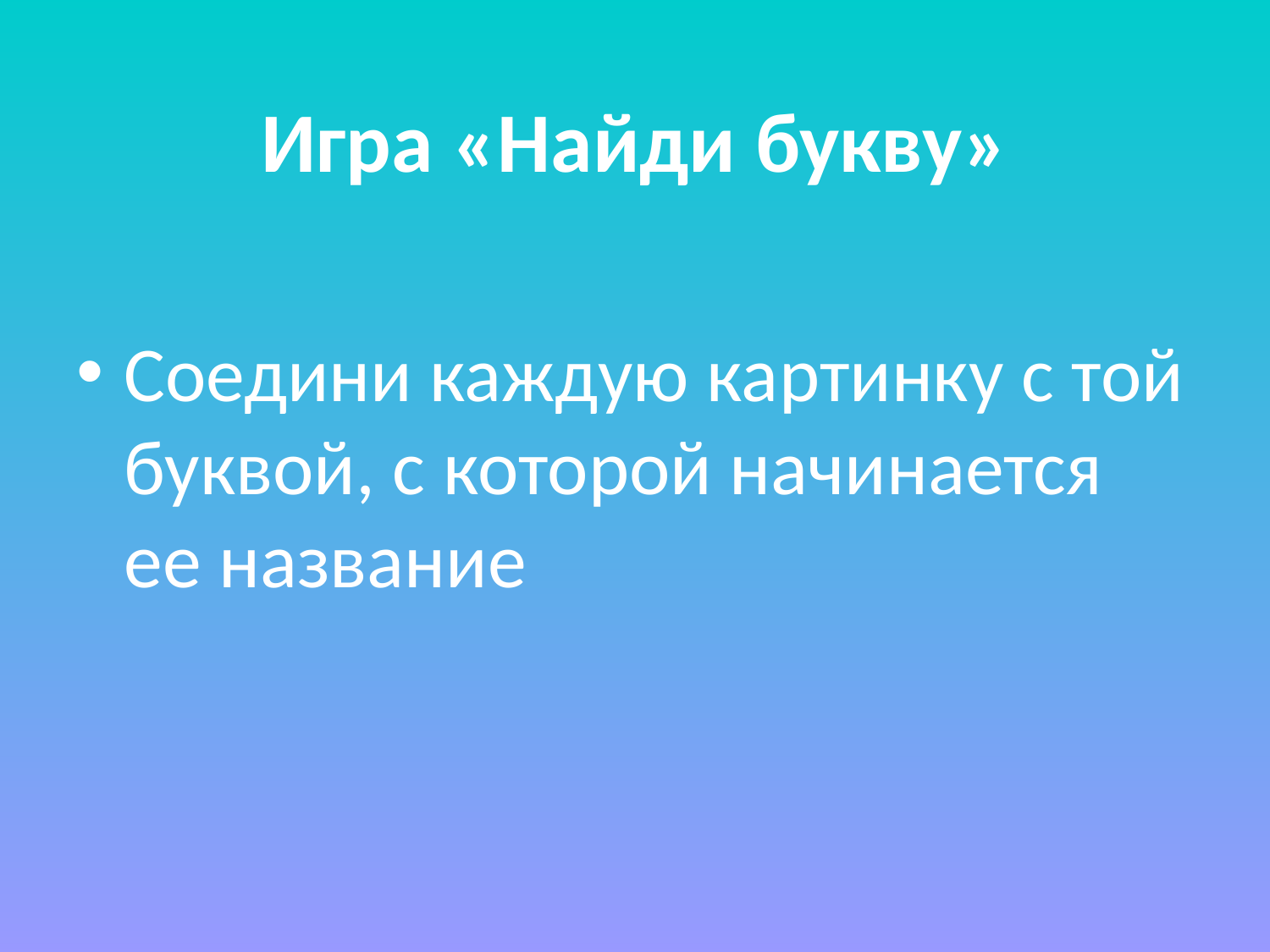

# Игра «Найди букву»
Соедини каждую картинку с той буквой, с которой начинается ее название